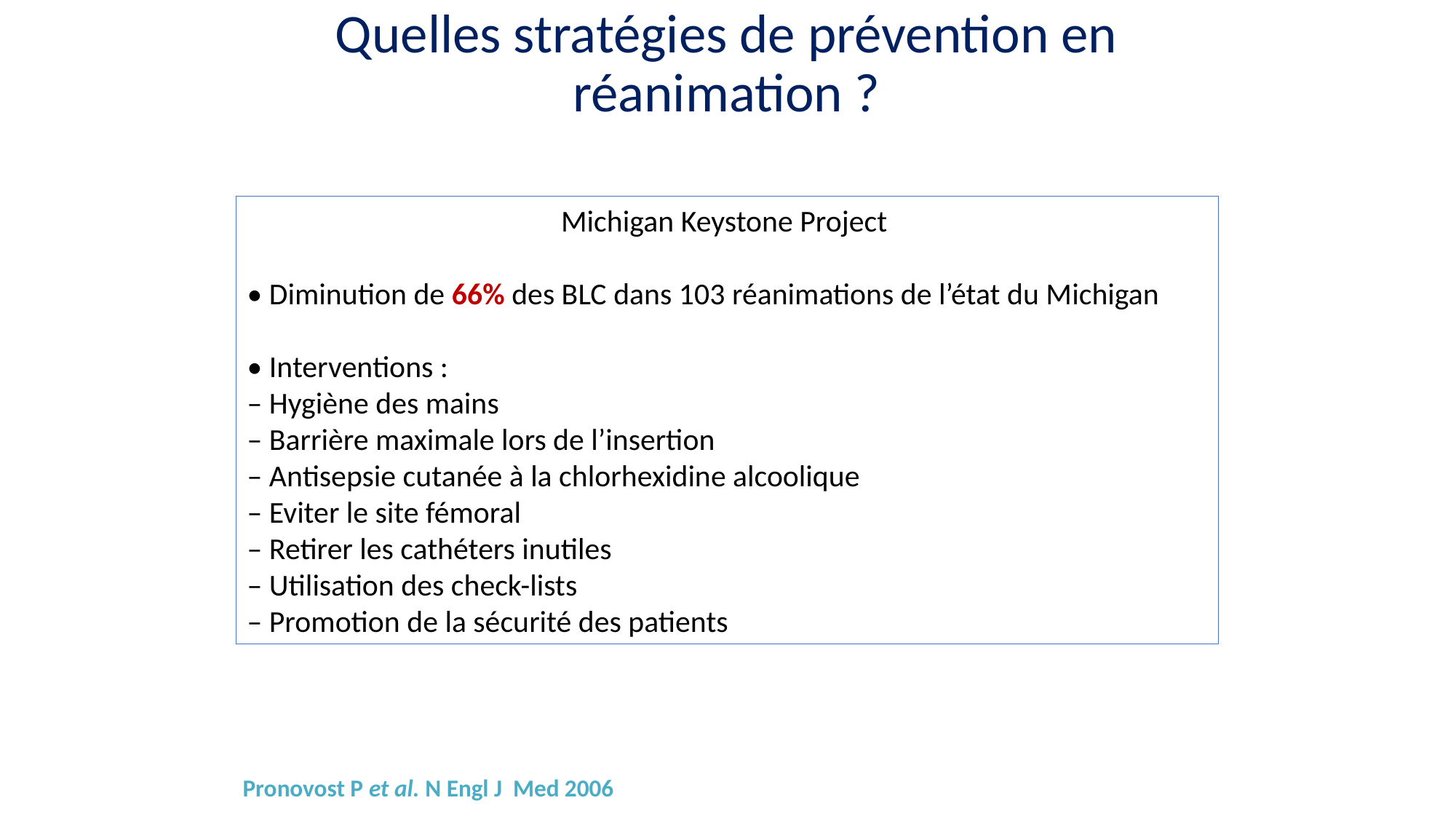

Quelles stratégies de prévention en réanimation ?
Michigan Keystone Project

• Diminution de 66% des BLC dans 103 réanimations de l’état du Michigan

• Interventions :
– Hygiène des mains
– Barrière maximale lors de l’insertion
– Antisepsie cutanée à la chlorhexidine alcoolique
– Eviter le site fémoral
– Retirer les cathéters inutiles
– Utilisation des check-lists
– Promotion de la sécurité des patients
Pronovost P et al. N Engl J  Med 2006